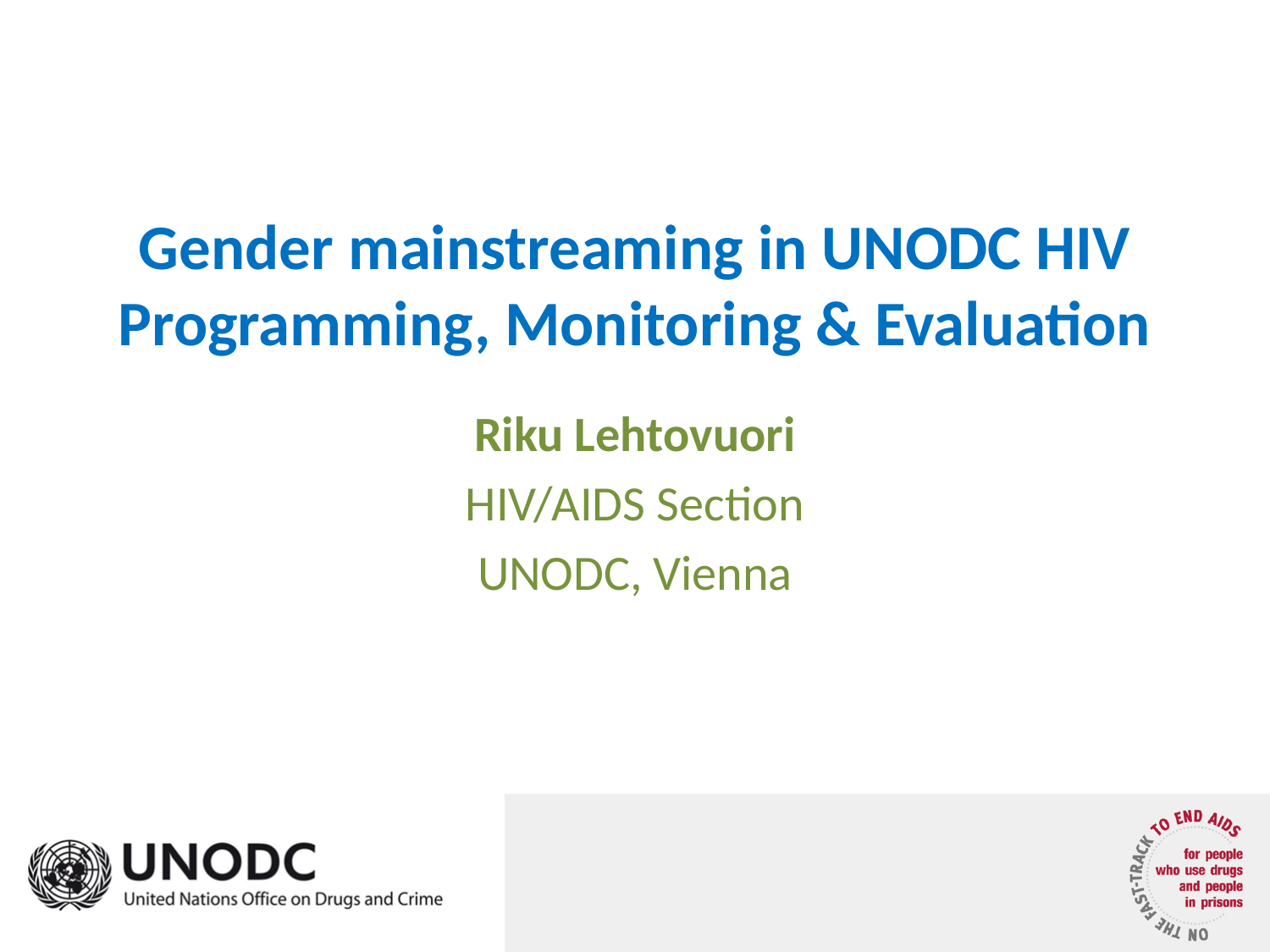

# Gender mainstreaming in UNODC HIV Programming, Monitoring & Evaluation
Riku Lehtovuori
HIV/AIDS Section
UNODC, Vienna